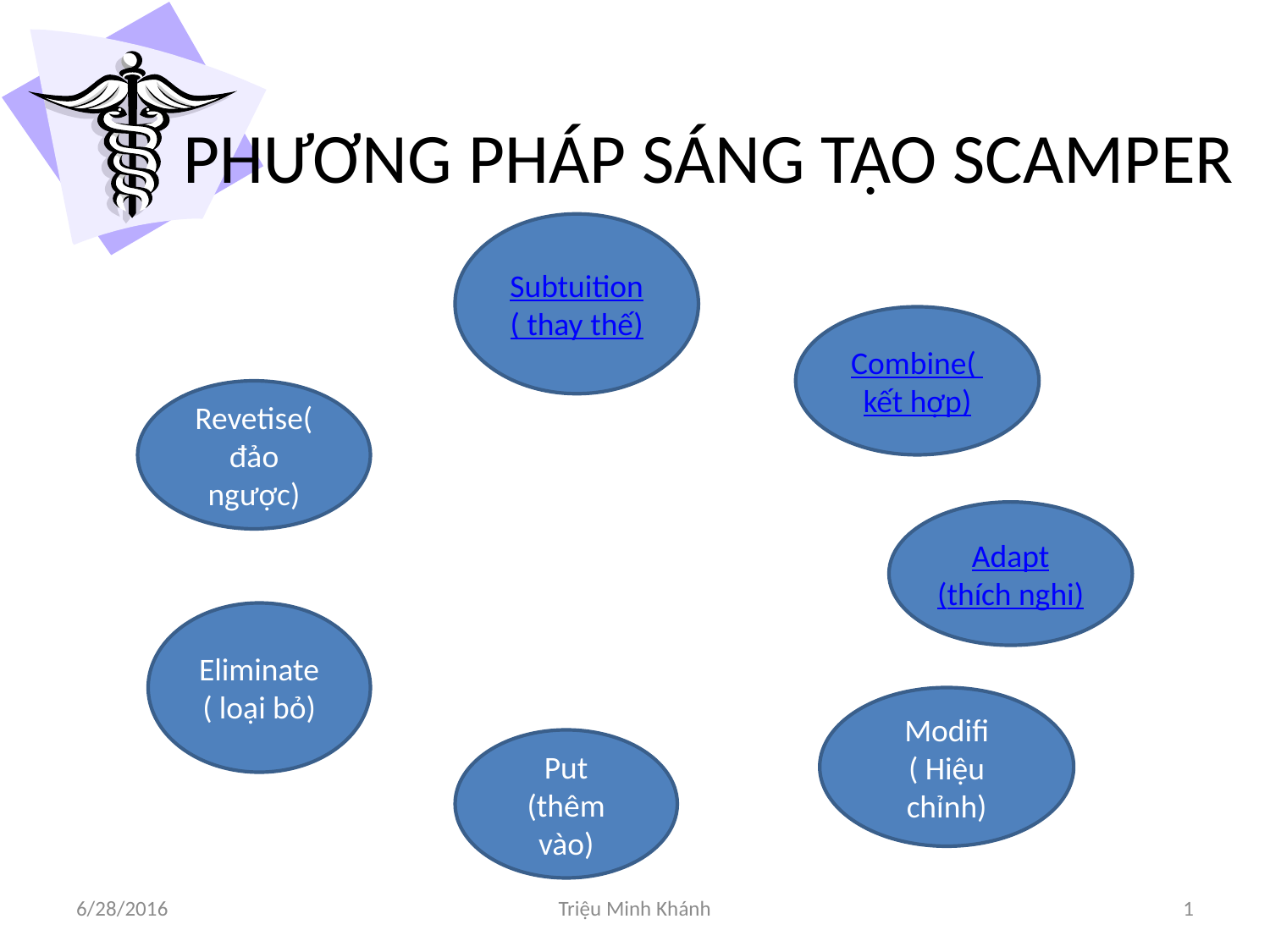

# PHƯƠNG PHÁP SÁNG TẠO SCAMPER
Subtuition
( thay thế)

Combine( kết hợp)
Revetise( đảo ngược)
Adapt
(thích nghi)
Eliminate
( loại bỏ)
Modifi
( Hiệu chỉnh)
Put
(thêm vào)
6/28/2016
Triệu Minh Khánh
1